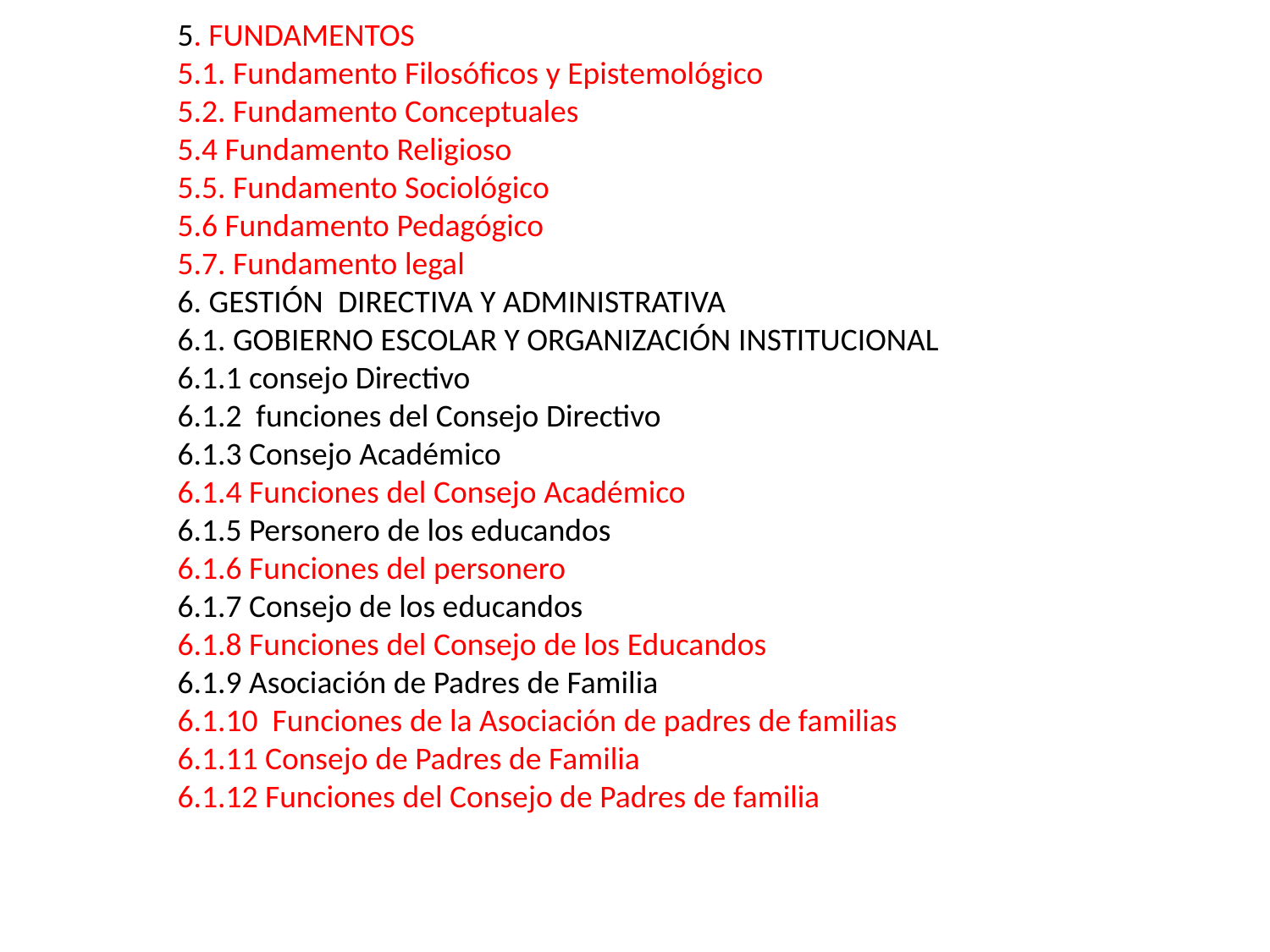

5. FUNDAMENTOS
5.1. Fundamento Filosóficos y Epistemológico
5.2. Fundamento Conceptuales
5.4 Fundamento Religioso
5.5. Fundamento Sociológico
5.6 Fundamento Pedagógico
5.7. Fundamento legal
6. GESTIÓN  DIRECTIVA Y ADMINISTRATIVA
6.1. GOBIERNO ESCOLAR Y ORGANIZACIÓN INSTITUCIONAL
6.1.1 consejo Directivo
6.1.2  funciones del Consejo Directivo
6.1.3 Consejo Académico
6.1.4 Funciones del Consejo Académico
6.1.5 Personero de los educandos
6.1.6 Funciones del personero
6.1.7 Consejo de los educandos
6.1.8 Funciones del Consejo de los Educandos
6.1.9 Asociación de Padres de Familia
6.1.10  Funciones de la Asociación de padres de familias
6.1.11 Consejo de Padres de Familia
6.1.12 Funciones del Consejo de Padres de familia